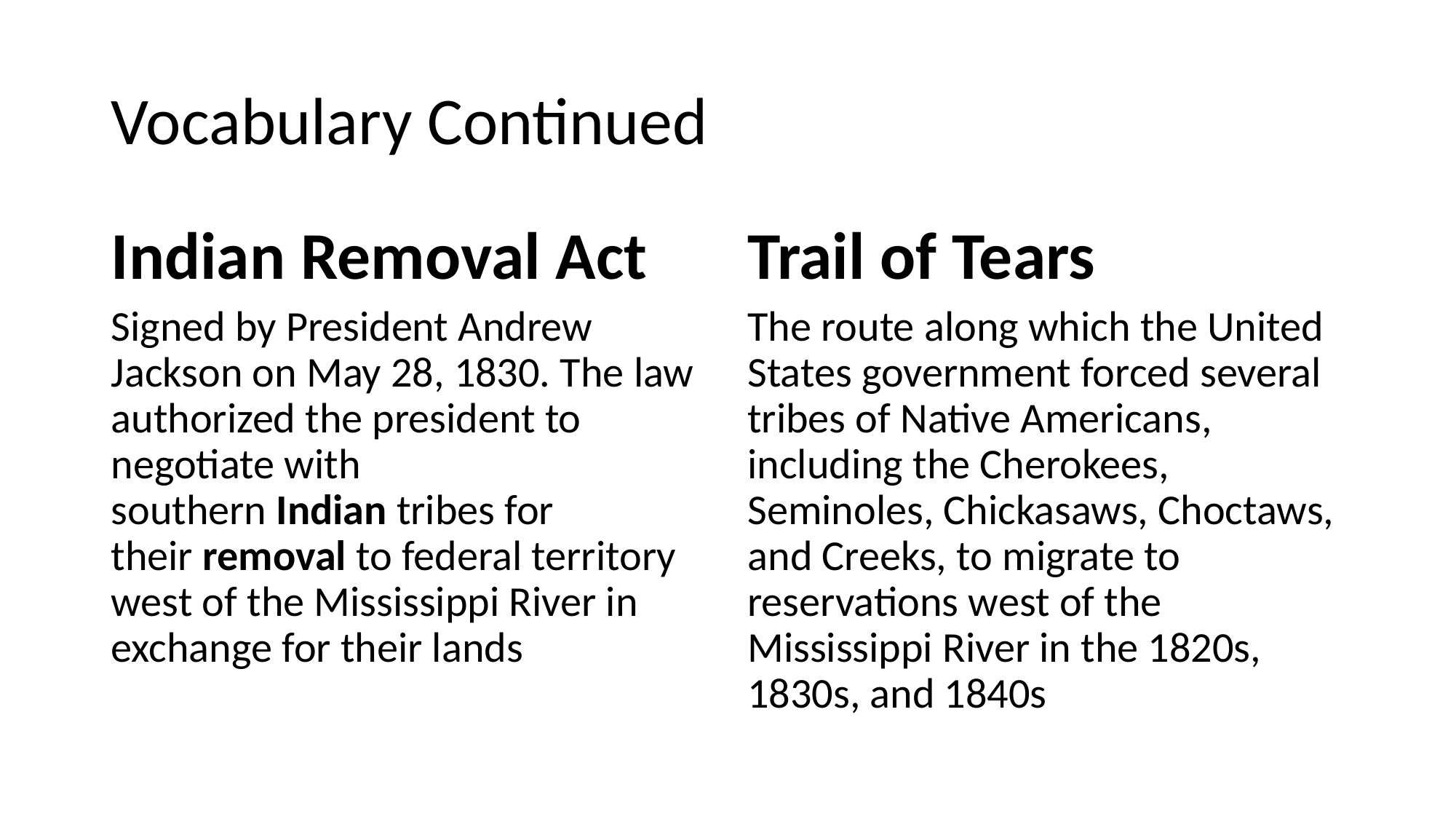

# Vocabulary Continued
Indian Removal Act
Trail of Tears
Signed by President Andrew Jackson on May 28, 1830. The law authorized the president to negotiate with southern Indian tribes for their removal to federal territory west of the Mississippi River in exchange for their lands
The route along which the United States government forced several tribes of Native Americans, including the Cherokees, Seminoles, Chickasaws, Choctaws, and Creeks, to migrate to reservations west of the Mississippi River in the 1820s, 1830s, and 1840s